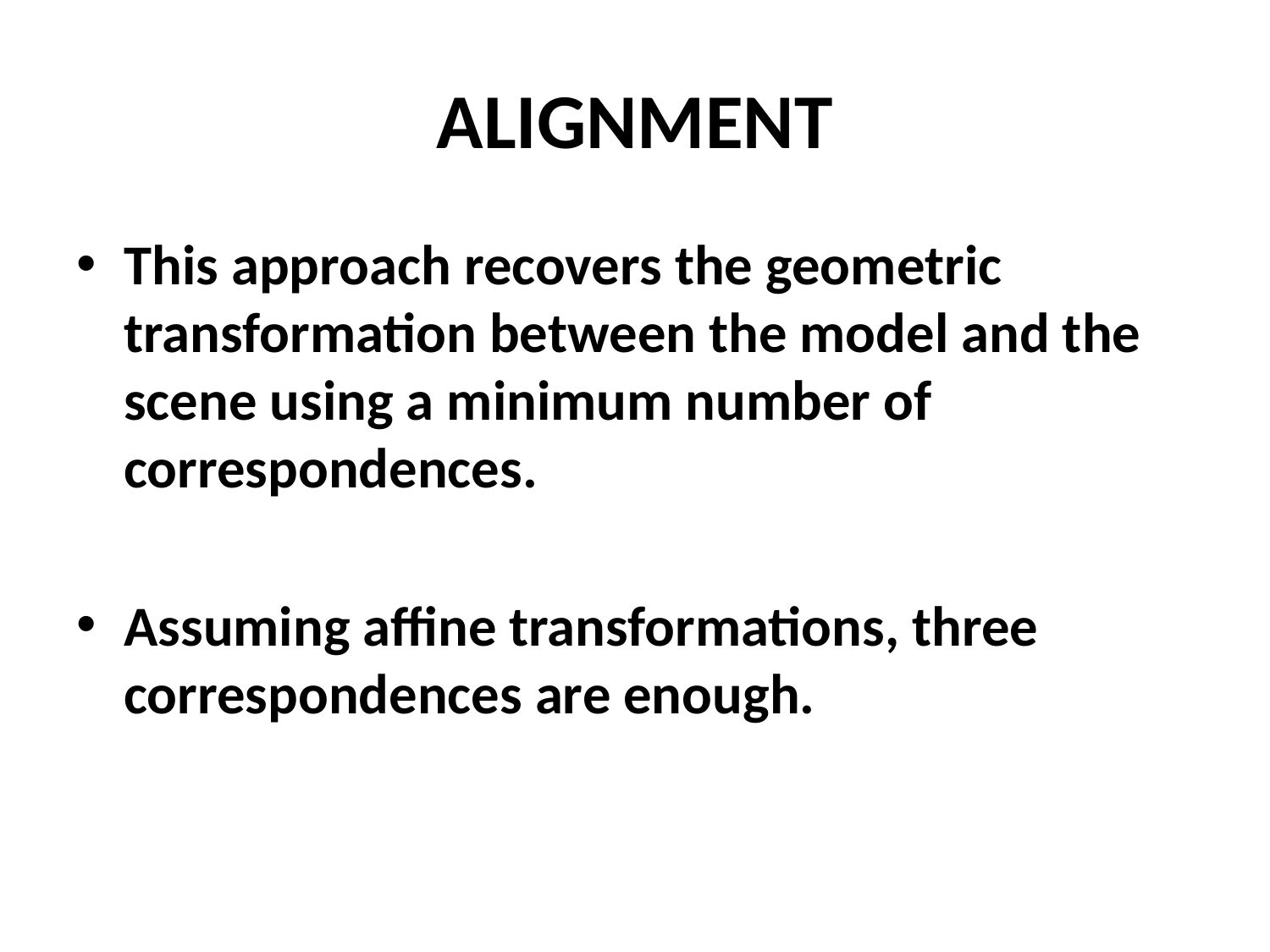

# ALIGNMENT
This approach recovers the geometric transformation between the model and the scene using a minimum number of correspondences.

Assuming affine transformations, three correspondences are enough.